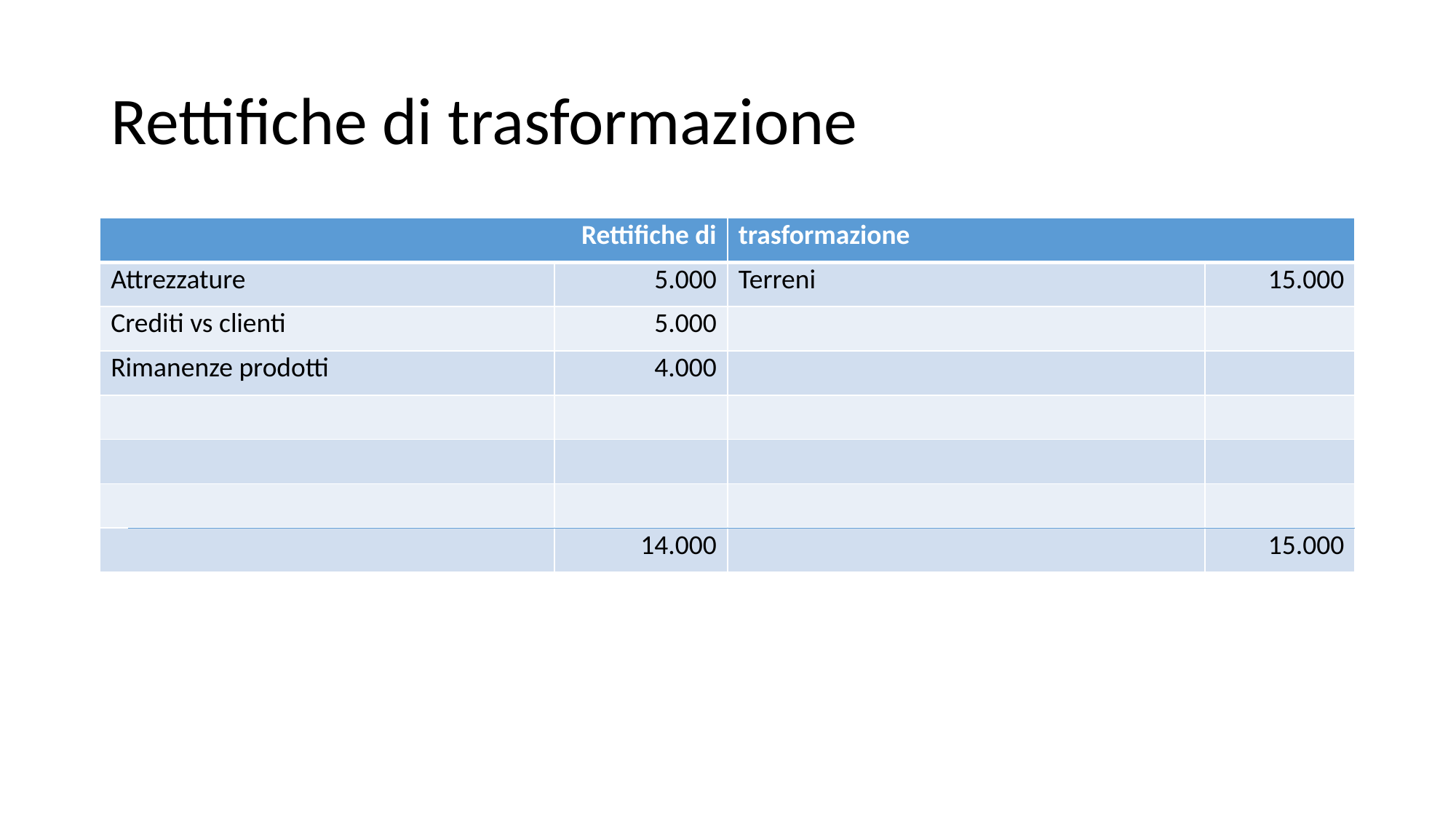

# Rettifiche di trasformazione
| Rettifiche di |  | trasformazione |  |
| --- | --- | --- | --- |
| Attrezzature | 5.000 | Terreni | 15.000 |
| Crediti vs clienti | 5.000 |  |  |
| Rimanenze prodotti | 4.000 |  |  |
|  |  |  |  |
|  |  |  |  |
|  |  |  |  |
|  | 14.000 |  | 15.000 |